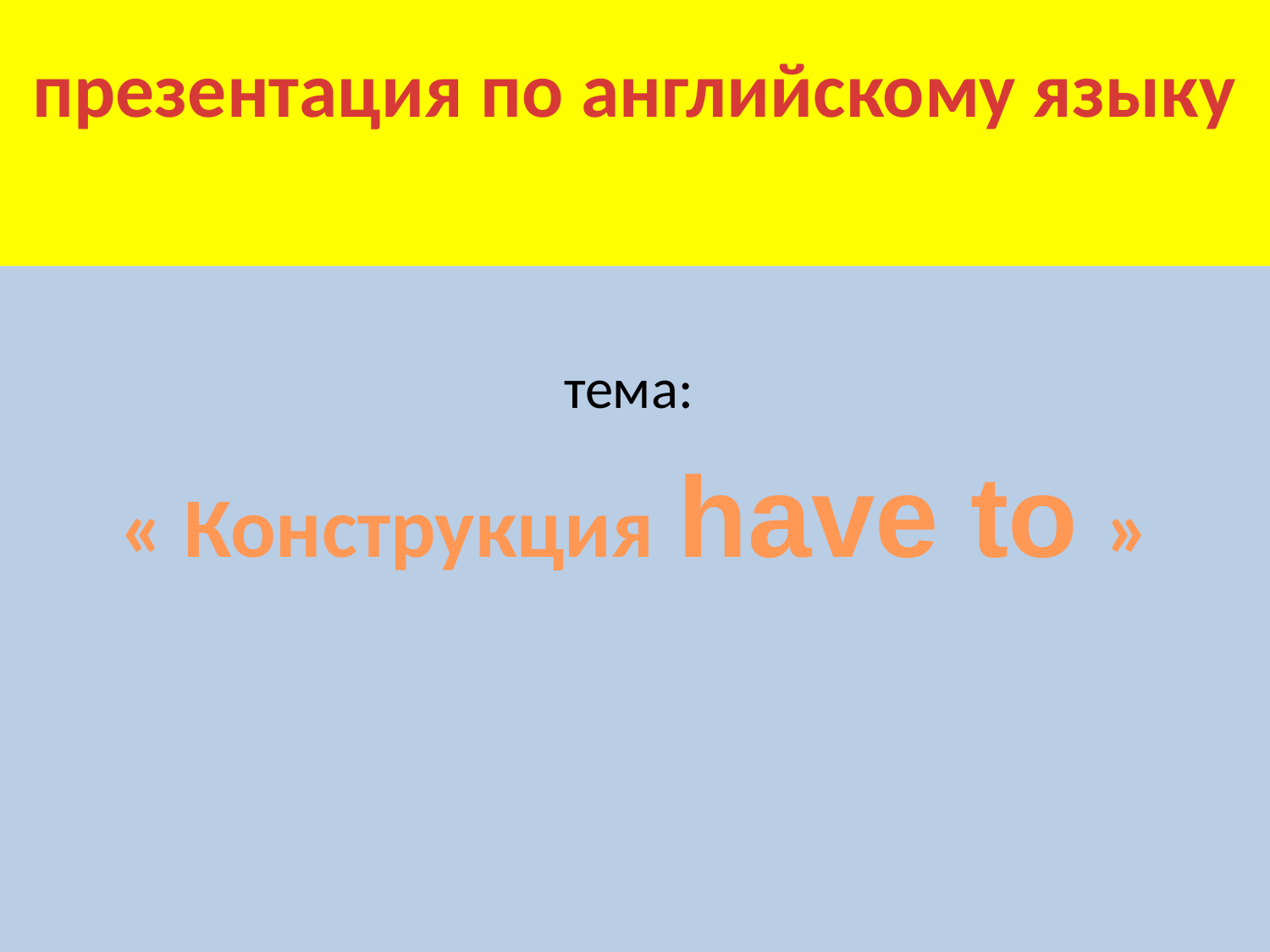

# презентация по английскому языку

тема:
« Конструкция have to »